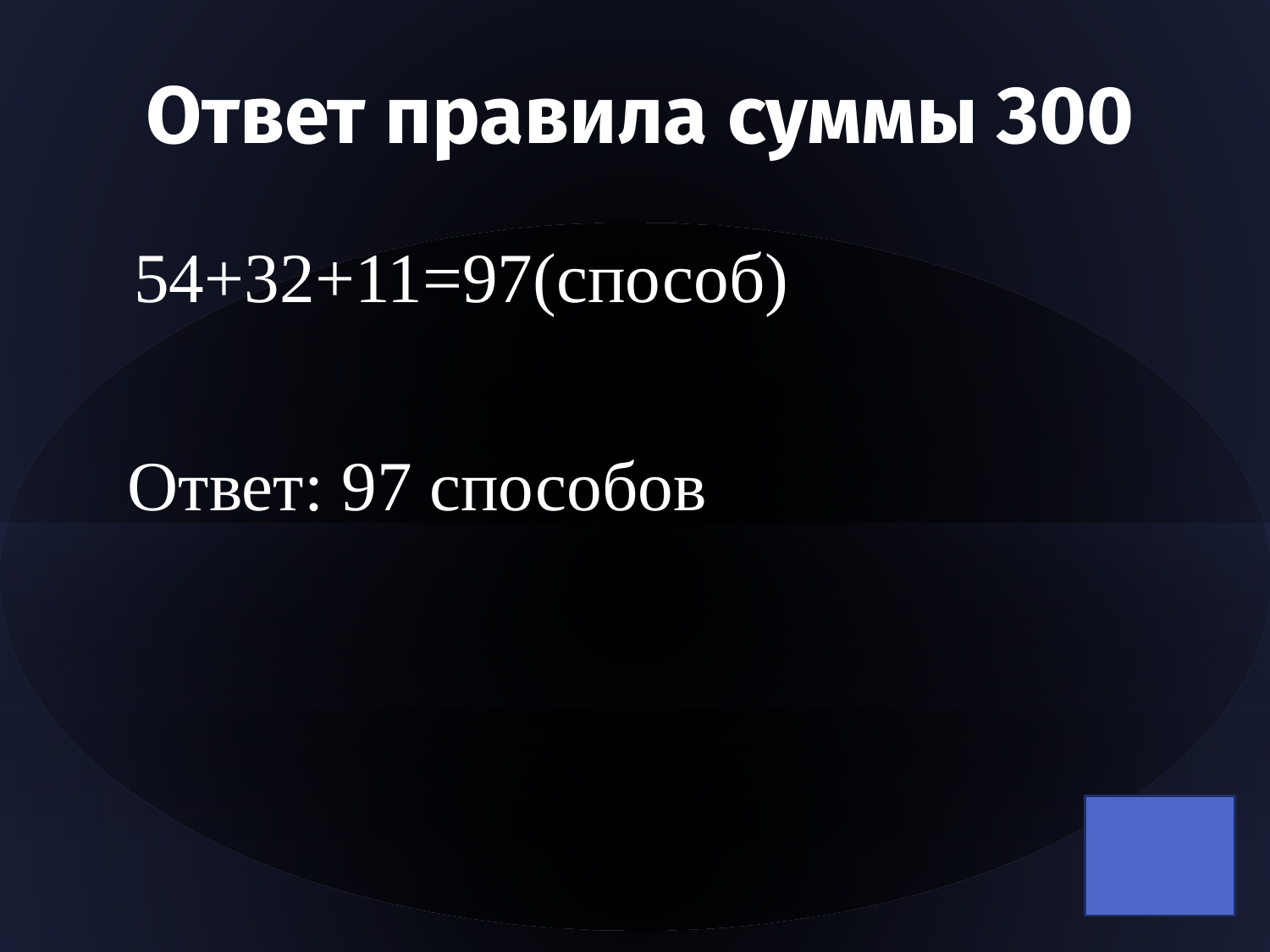

# Ответ правила суммы 300
54+32+11=97(способ)

Ответ: 97 способов